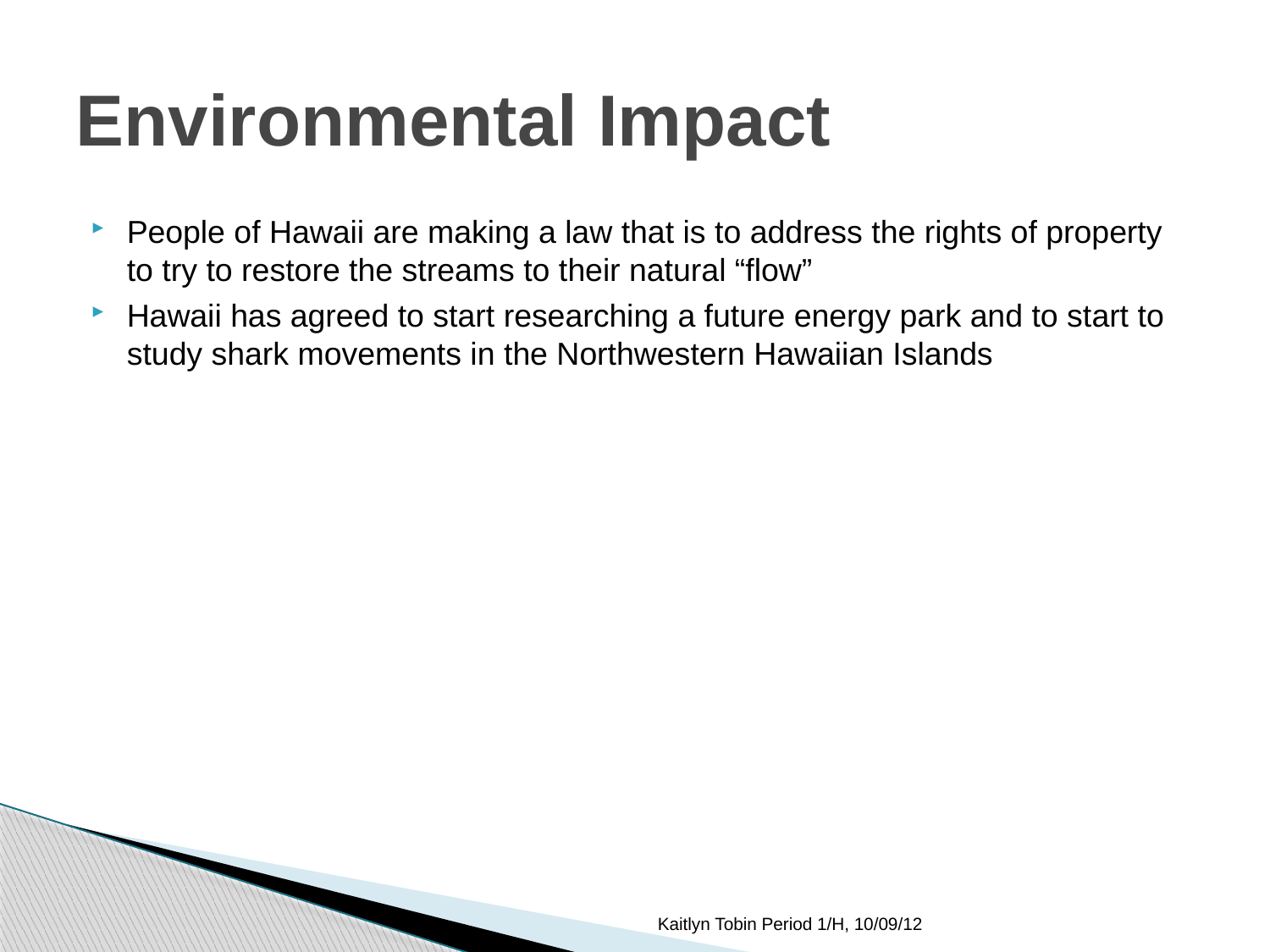

# Environmental Impact
People of Hawaii are making a law that is to address the rights of property to try to restore the streams to their natural “flow”
Hawaii has agreed to start researching a future energy park and to start to study shark movements in the Northwestern Hawaiian Islands
Kaitlyn Tobin Period 1/H, 10/09/12